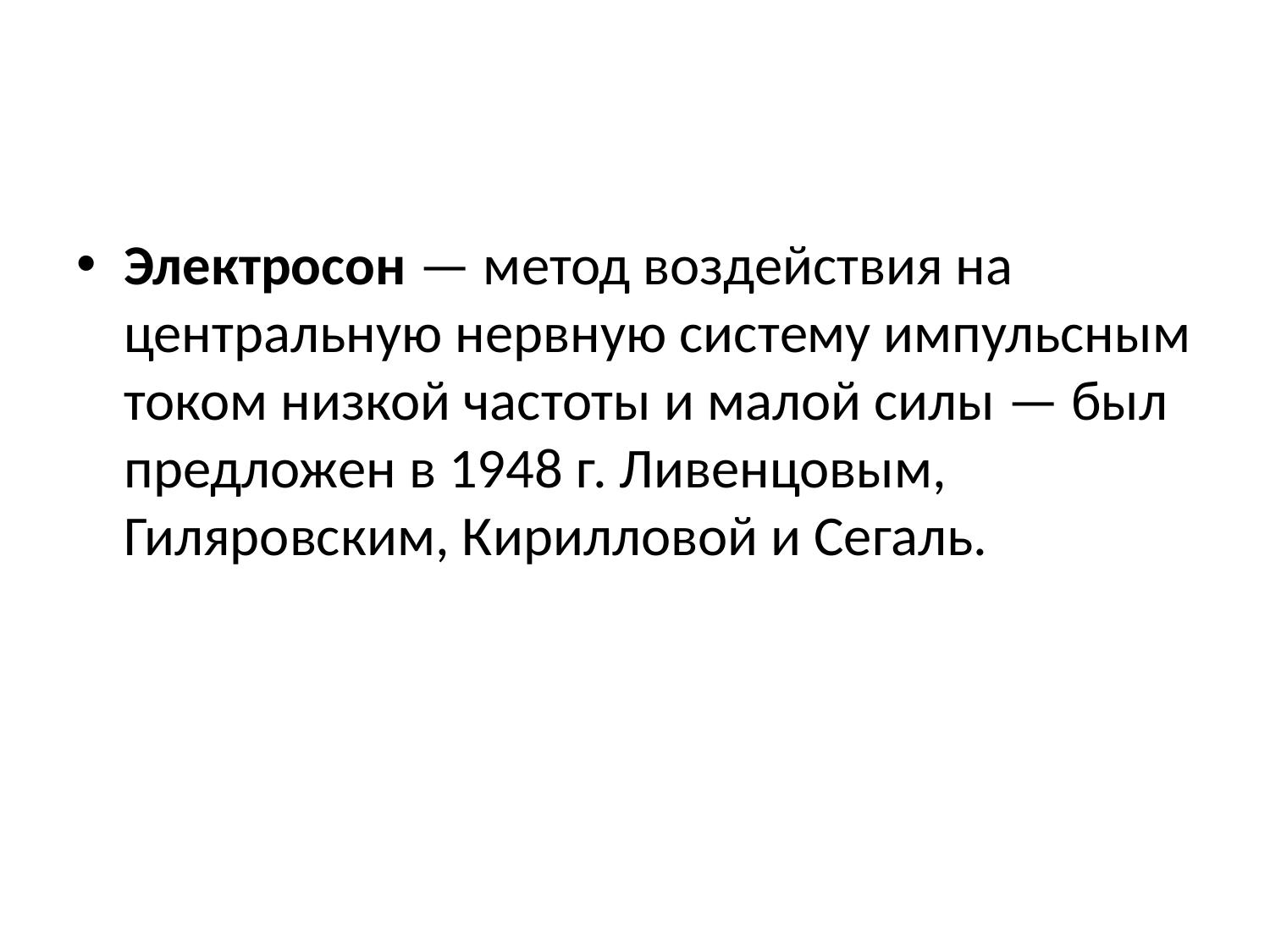

#
Электросон — метод воздействия на центральную нервную сис­тему импульсным током низкой частоты и малой силы — был пред­ложен в 1948 г. Ливенцовым, Гиляровским, Кирилловой и Сегаль.